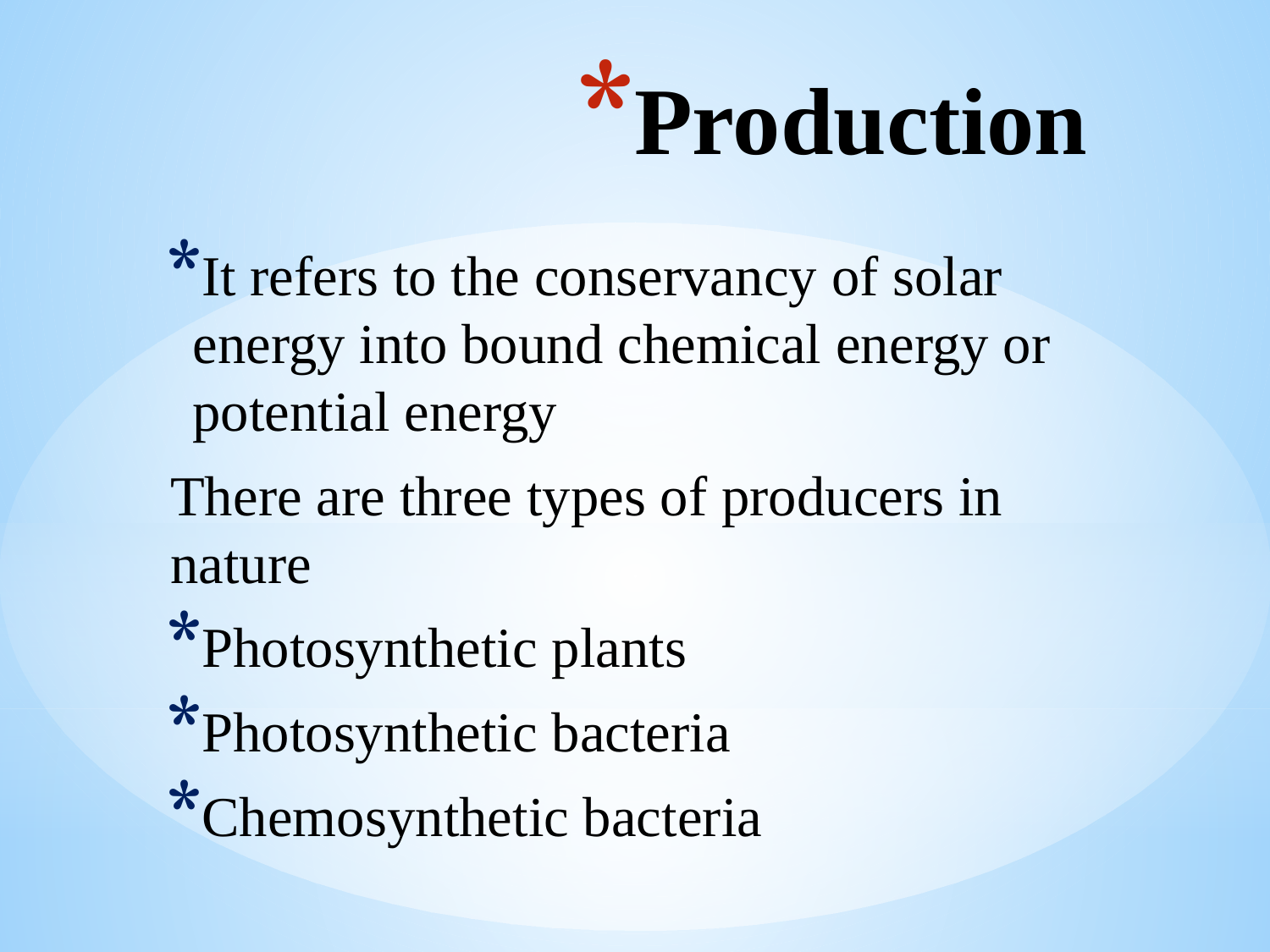

# Production
It refers to the conservancy of solar energy into bound chemical energy or potential energy
There are three types of producers in nature
Photosynthetic plants
Photosynthetic bacteria
Chemosynthetic bacteria